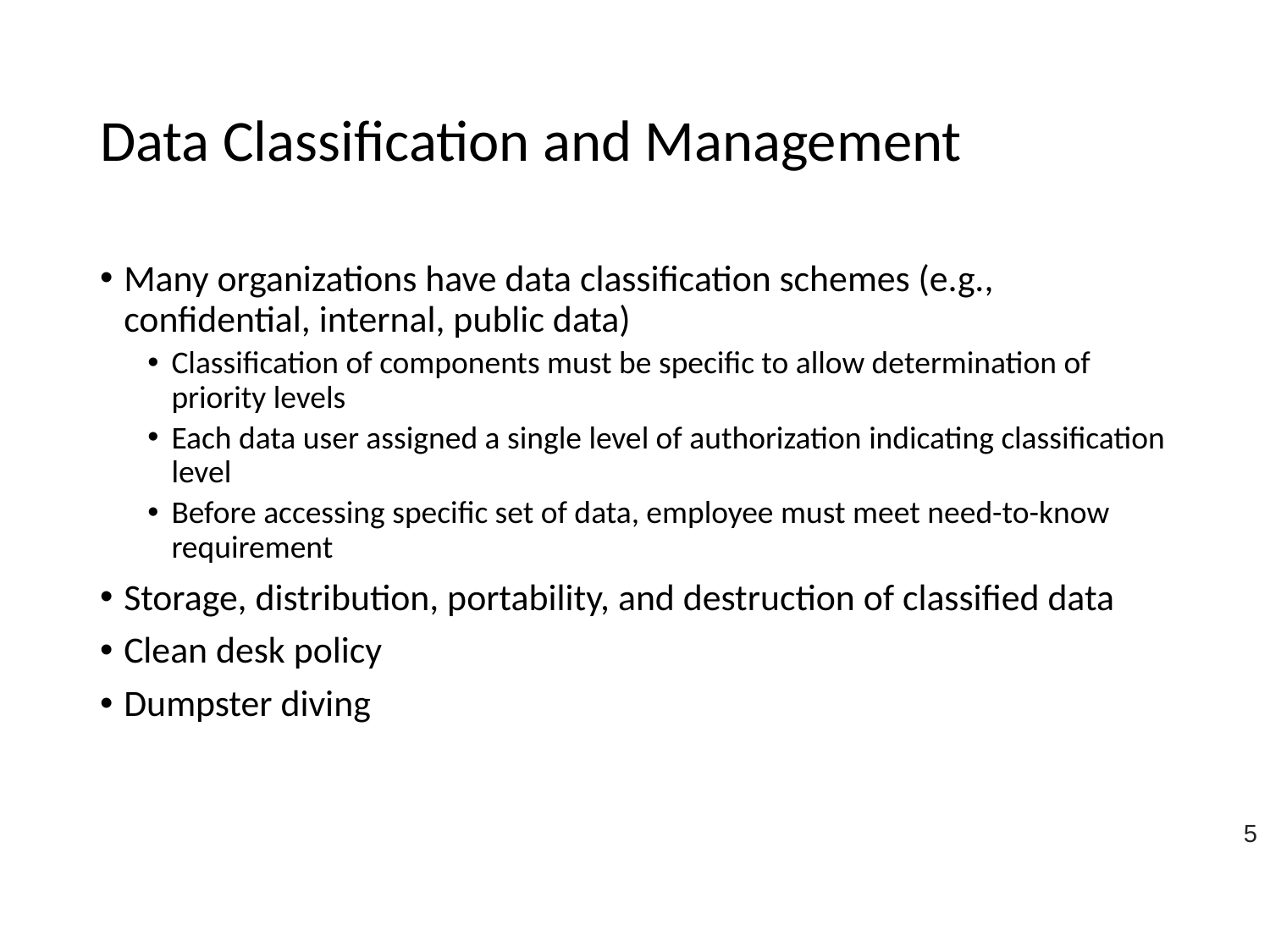

# Data Classification and Management
Many organizations have data classification schemes (e.g., confidential, internal, public data)‏
Classification of components must be specific to allow determination of priority levels
Each data user assigned a single level of authorization indicating classification level
Before accessing specific set of data, employee must meet need-to-know requirement
Storage, distribution, portability, and destruction of classified data
Clean desk policy
Dumpster diving

5